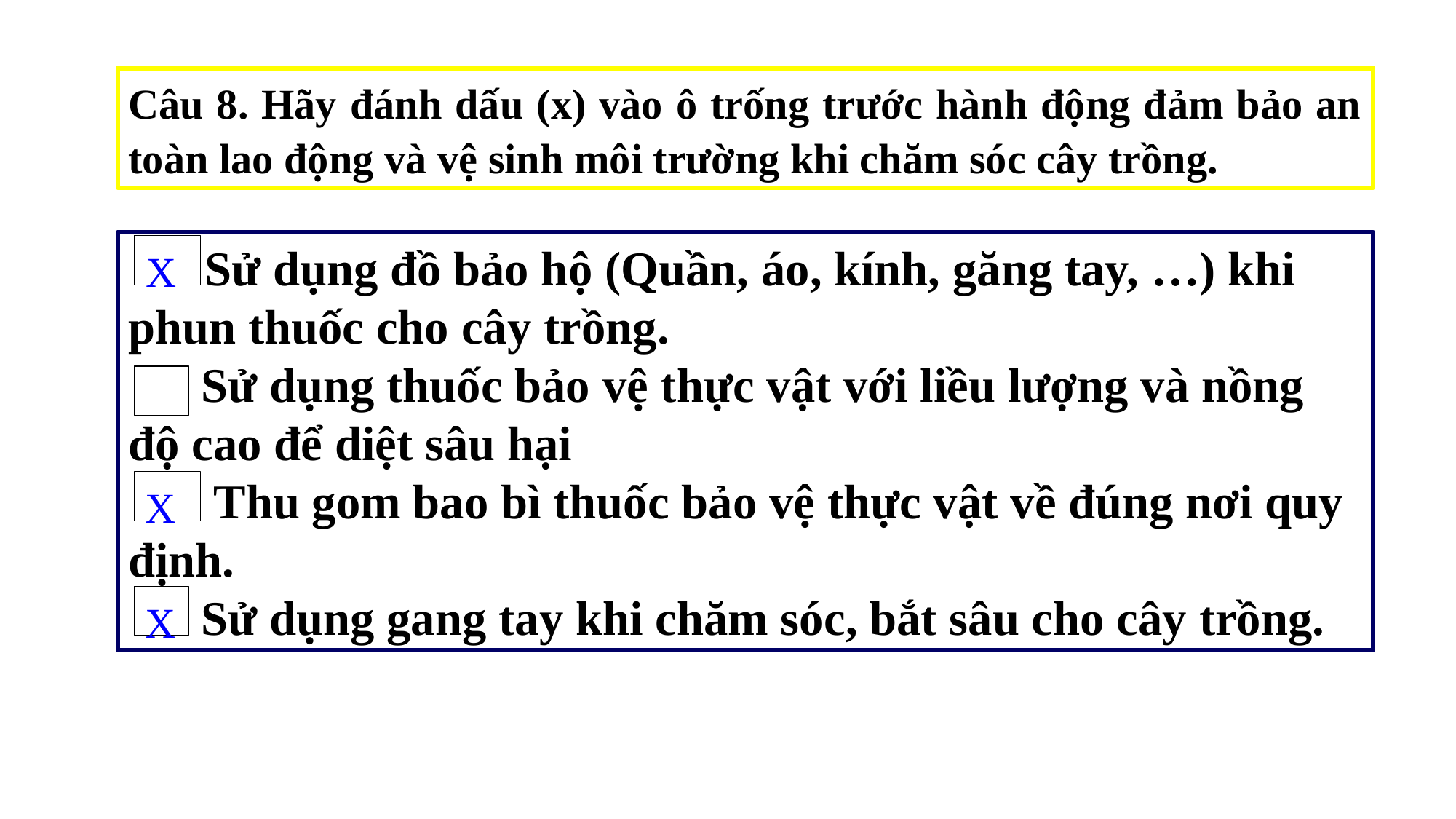

Câu 8. Hãy đánh dấu (x) vào ô trống trước hành động đảm bảo an toàn lao động và vệ sinh môi trường khi chăm sóc cây trồng.
       Sử dụng đồ bảo hộ (Quần, áo, kính, găng tay, …) khi phun thuốc cho cây trồng.
      Sử dụng thuốc bảo vệ thực vật với liều lượng và nồng độ cao để diệt sâu hại
       Thu gom bao bì thuốc bảo vệ thực vật về đúng nơi quy định.
      Sử dụng gang tay khi chăm sóc, bắt sâu cho cây trồng.
X

X
X